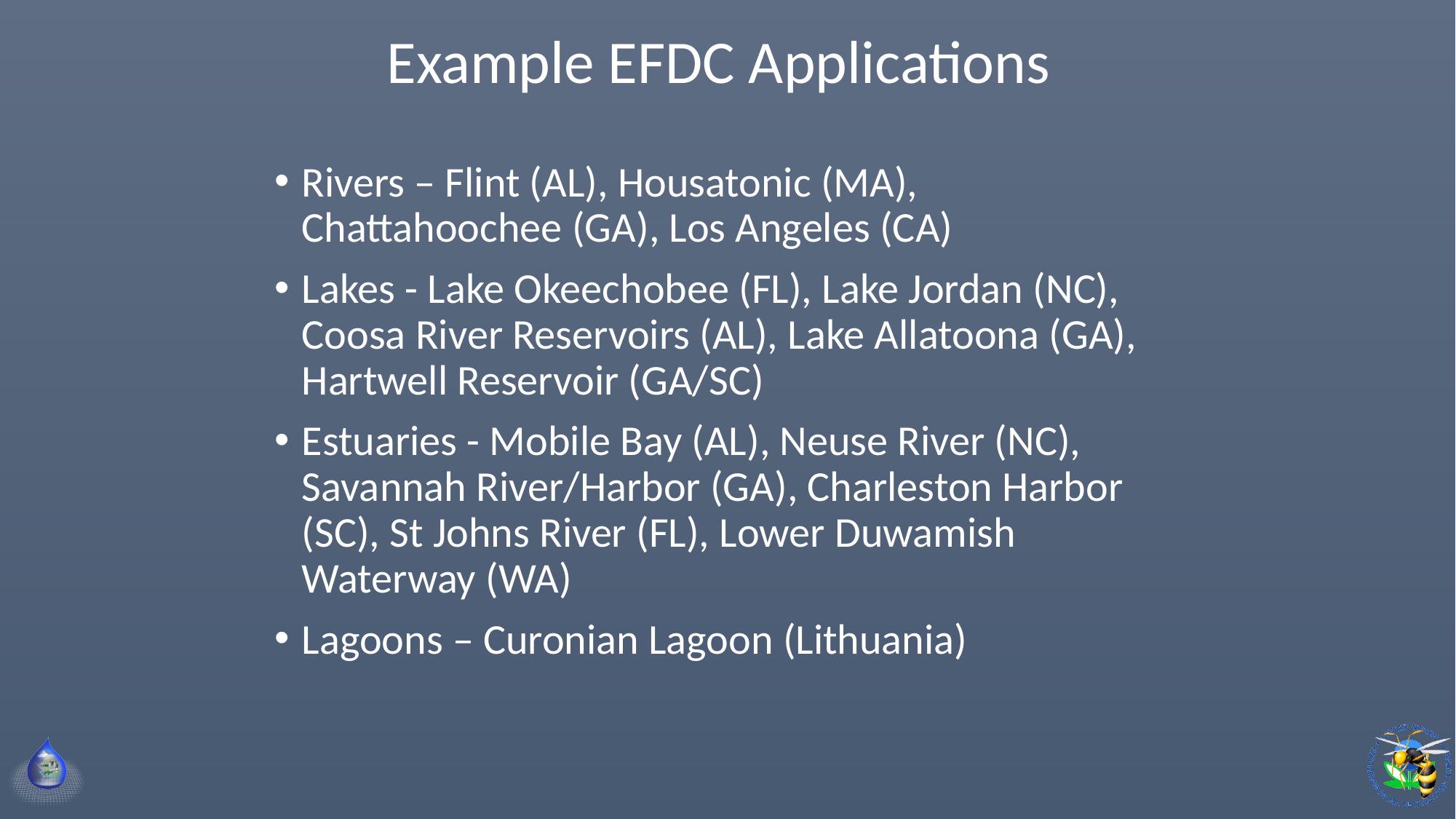

# Example EFDC Applications
Rivers – Flint (AL), Housatonic (MA), Chattahoochee (GA), Los Angeles (CA)
Lakes - Lake Okeechobee (FL), Lake Jordan (NC), Coosa River Reservoirs (AL), Lake Allatoona (GA), Hartwell Reservoir (GA/SC)
Estuaries - Mobile Bay (AL), Neuse River (NC), Savannah River/Harbor (GA), Charleston Harbor (SC), St Johns River (FL), Lower Duwamish Waterway (WA)
Lagoons – Curonian Lagoon (Lithuania)